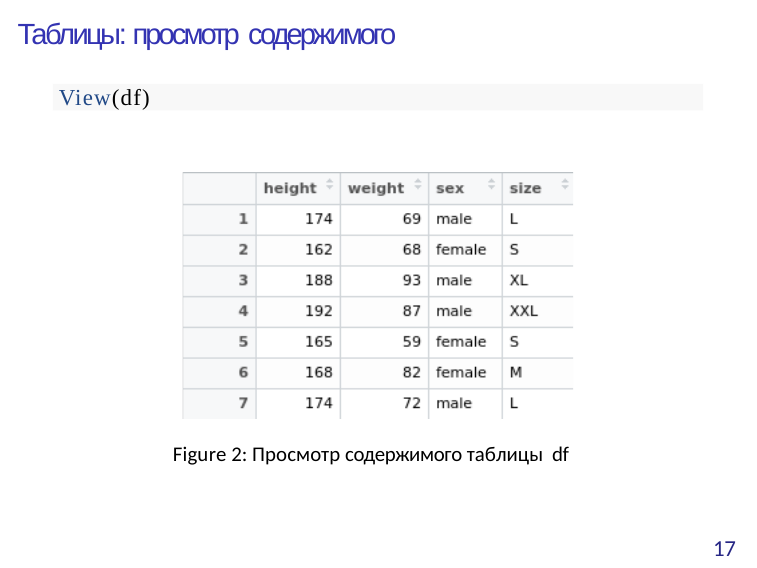

Таблицы: просмотр содержимого
View(df)

Figure 2: Просмотр содержимого таблицы df
17